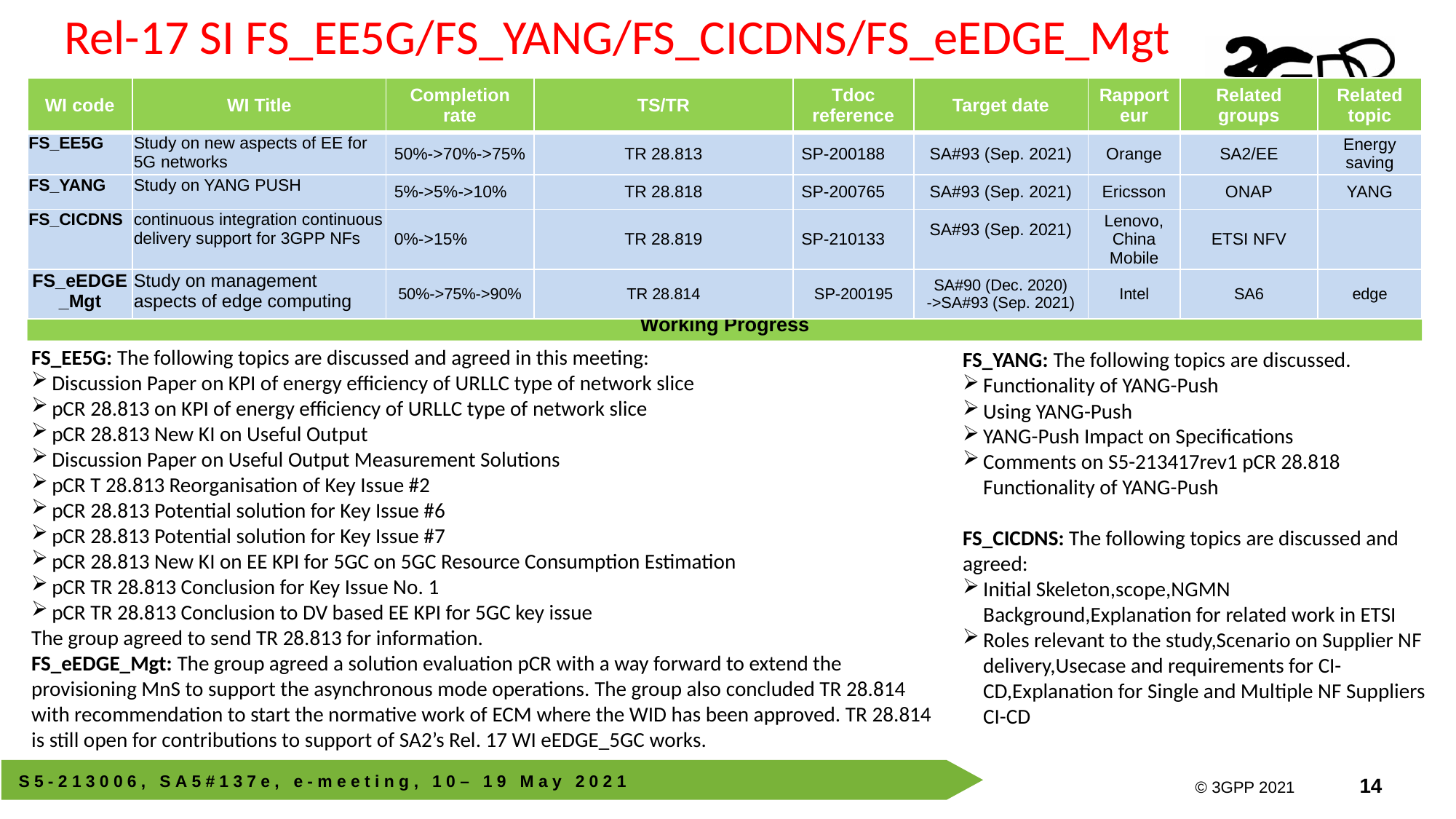

Rel-17 SI FS_EE5G/FS_YANG/FS_CICDNS/FS_eEDGE_Mgt

| WI code | WI Title | Completion rate | TS/TR | Tdoc reference | Target date | Rapporteur | Related groups | Related topic |
| --- | --- | --- | --- | --- | --- | --- | --- | --- |
| FS\_EE5G | Study on new aspects of EE for 5G networks | 50%->70%->75% | TR 28.813 | SP-200188 | SA#93 (Sep. 2021) | Orange | SA2/EE | Energy saving |
| FS\_YANG | Study on YANG PUSH | 5%->5%->10% | TR 28.818 | SP-200765 | SA#93 (Sep. 2021) | Ericsson | ONAP | YANG |
| FS\_CICDNS | continuous integration continuous delivery support for 3GPP NFs | 0%->15% | TR 28.819 | SP-210133 | SA#93 (Sep. 2021) | Lenovo, China Mobile | ETSI NFV |  |
| FS\_eEDGE\_Mgt | Study on management aspects of edge computing | 50%->75%->90% | TR 28.814 | SP-200195 | SA#90 (Dec. 2020) ->SA#93 (Sep. 2021) | Intel | SA6 | edge |
Working Progress
FS_EE5G: The following topics are discussed and agreed in this meeting:
Discussion Paper on KPI of energy efficiency of URLLC type of network slice
pCR 28.813 on KPI of energy efficiency of URLLC type of network slice
pCR 28.813 New KI on Useful Output
Discussion Paper on Useful Output Measurement Solutions
pCR T 28.813 Reorganisation of Key Issue #2
pCR 28.813 Potential solution for Key Issue #6
pCR 28.813 Potential solution for Key Issue #7
pCR 28.813 New KI on EE KPI for 5GC on 5GC Resource Consumption Estimation
pCR TR 28.813 Conclusion for Key Issue No. 1
pCR TR 28.813 Conclusion to DV based EE KPI for 5GC key issue
The group agreed to send TR 28.813 for information.
FS_eEDGE_Mgt: The group agreed a solution evaluation pCR with a way forward to extend the provisioning MnS to support the asynchronous mode operations. The group also concluded TR 28.814 with recommendation to start the normative work of ECM where the WID has been approved. TR 28.814 is still open for contributions to support of SA2’s Rel. 17 WI eEDGE_5GC works.

FS_YANG: The following topics are discussed.
Functionality of YANG-Push
Using YANG-Push
YANG-Push Impact on Specifications
Comments on S5-213417rev1 pCR 28.818 Functionality of YANG-Push

FS_CICDNS: The following topics are discussed and agreed:
Initial Skeleton,scope,NGMN Background,Explanation for related work in ETSI
Roles relevant to the study,Scenario on Supplier NF delivery,Usecase and requirements for CI-CD,Explanation for Single and Multiple NF Suppliers CI-CD